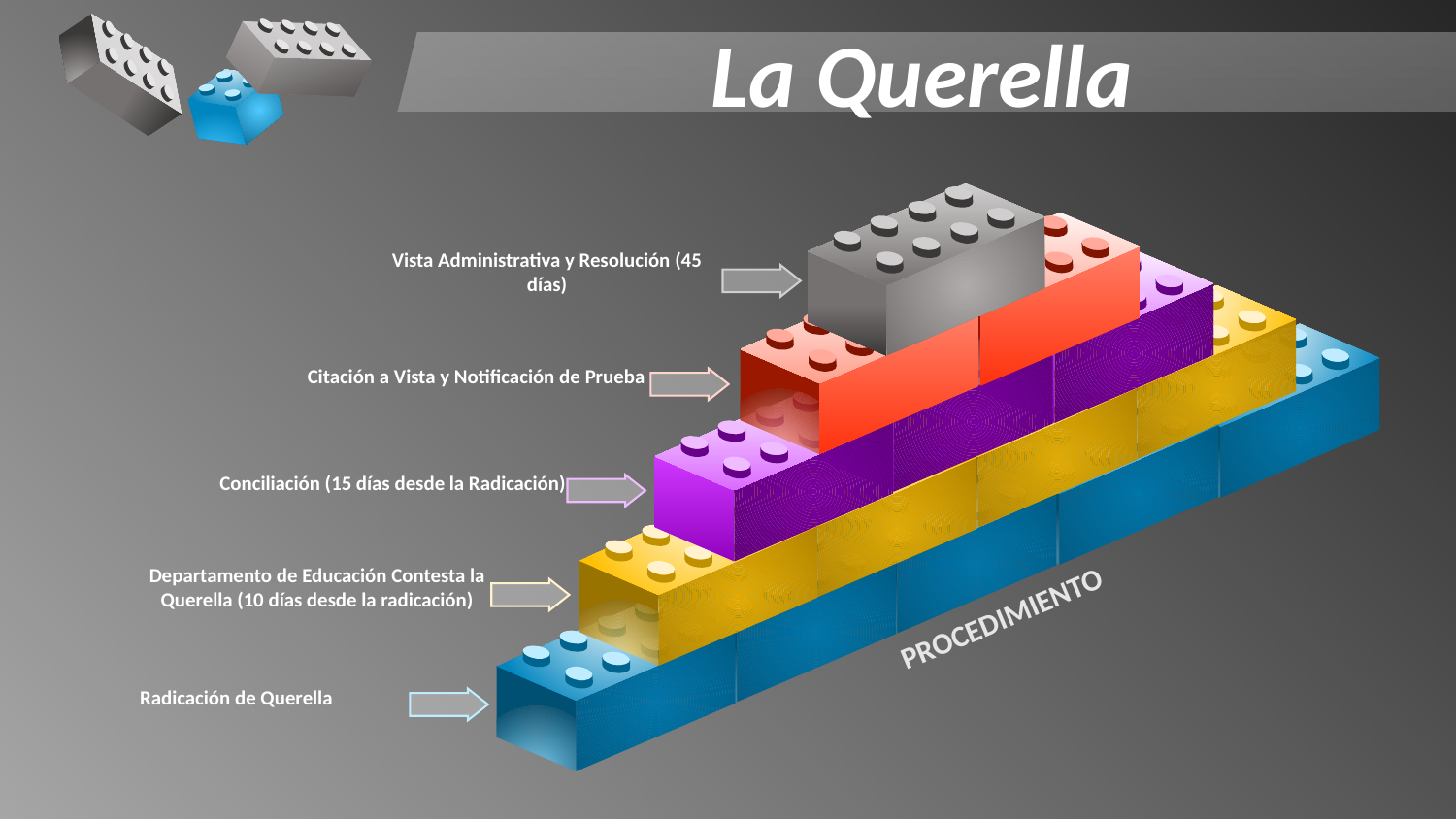

La Querella

Vista Administrativa y Resolución (45 días)

Citación a Vista y Notificación de Prueba

Conciliación (15 días desde la Radicación)

Departamento de Educación Contesta la Querella (10 días desde la radicación)

PROCEDIMIENTO
Radicación de Querella